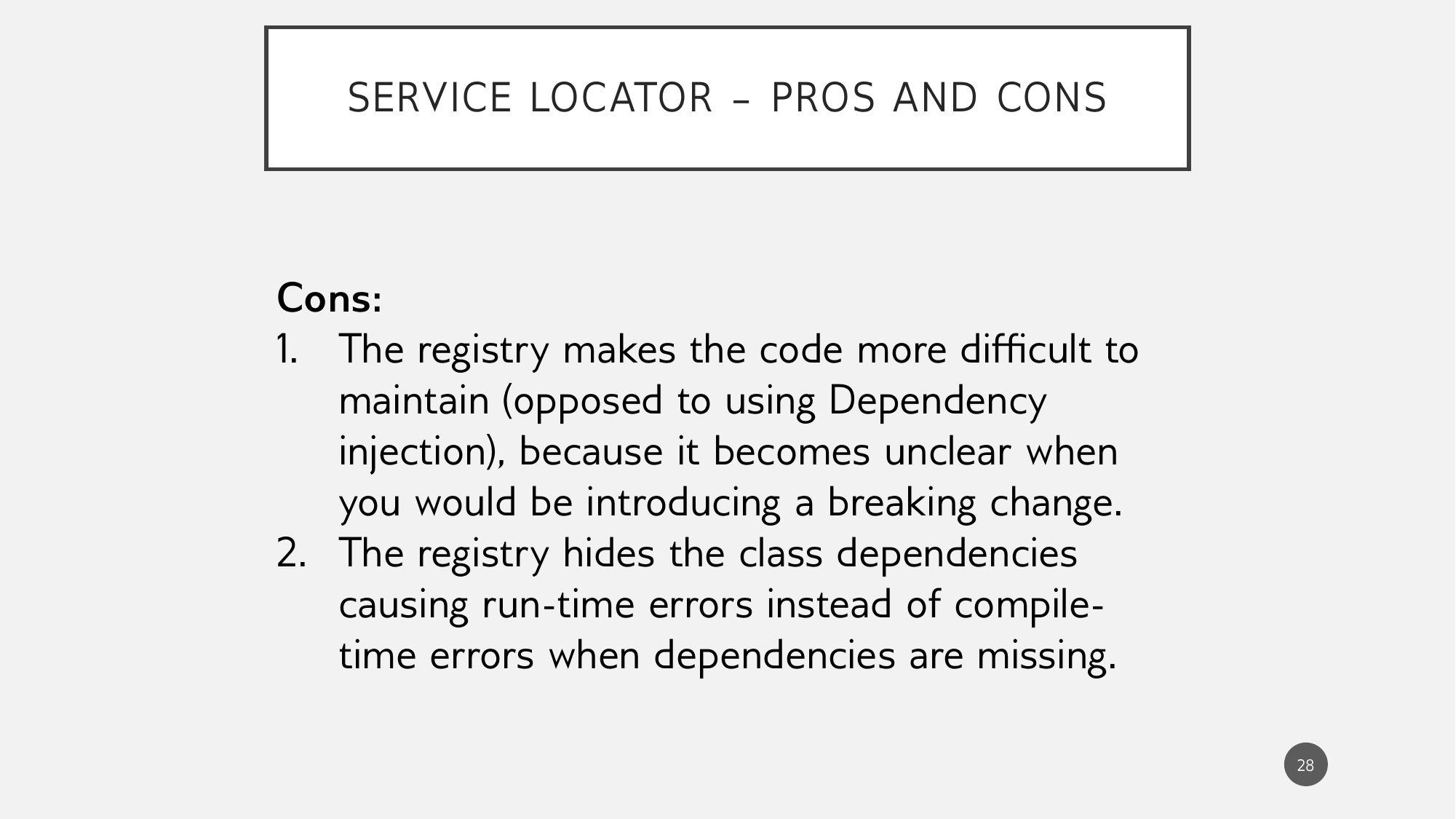

# Service Locator – pros and cons
Cons:
The registry makes the code more difficult to maintain (opposed to using Dependency injection), because it becomes unclear when you would be introducing a breaking change.
The registry hides the class dependencies causing run-time errors instead of compile-time errors when dependencies are missing.

28